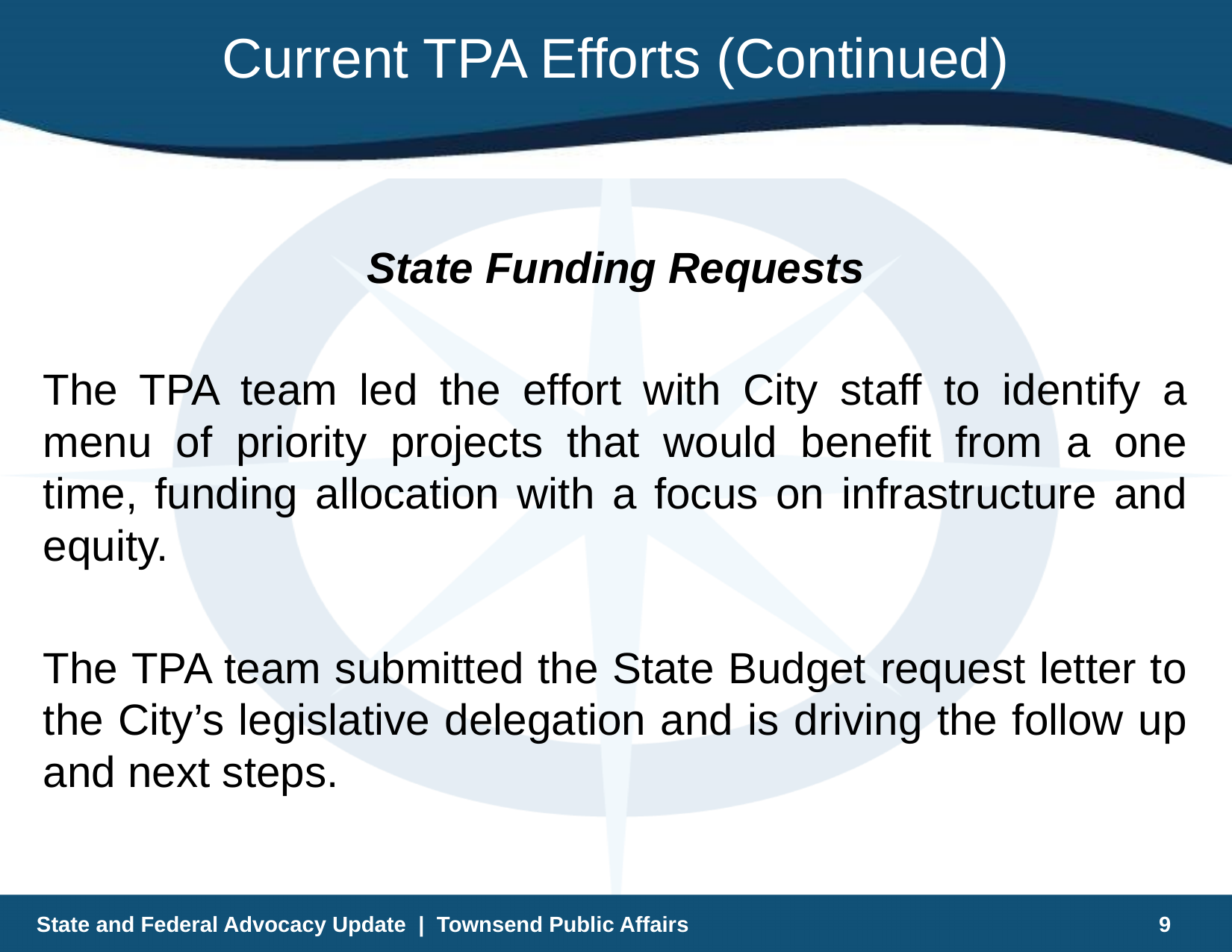

# Current TPA Efforts (Continued)
State Funding Requests

The TPA team led the effort with City staff to identify a menu of priority projects that would benefit from a one time, funding allocation with a focus on infrastructure and equity.

The TPA team submitted the State Budget request letter to the City’s legislative delegation and is driving the follow up and next steps.
State and Federal Advocacy Update  |  Townsend Public Affairs